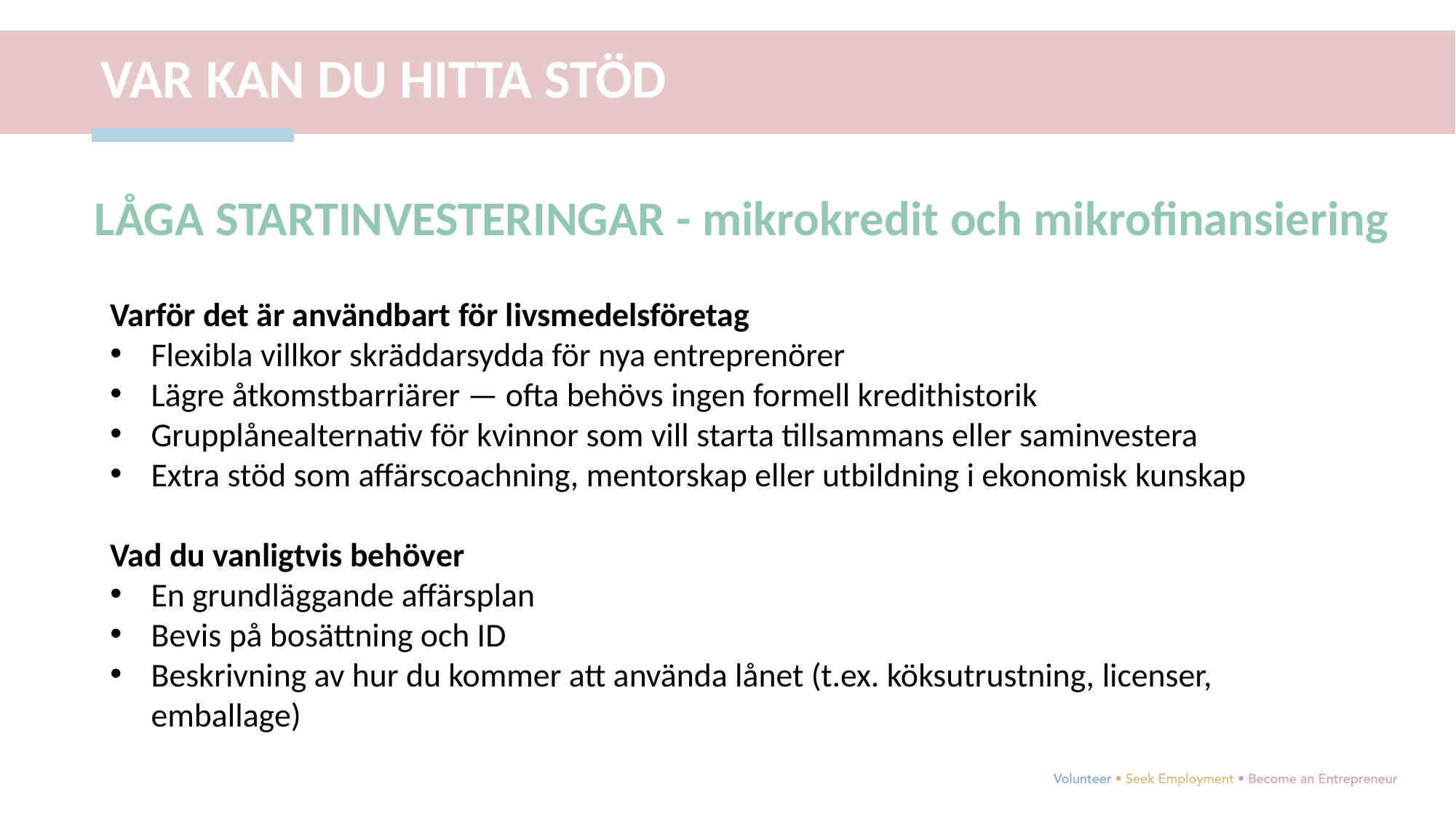

VAR KAN DU HITTA STÖD
LÅGA STARTINVESTERINGAR - mikrokredit och mikrofinansiering
Varför det är användbart för livsmedelsföretag
Flexibla villkor skräddarsydda för nya entreprenörer
Lägre åtkomstbarriärer — ofta behövs ingen formell kredithistorik
Grupplånealternativ för kvinnor som vill starta tillsammans eller saminvestera
Extra stöd som affärscoachning, mentorskap eller utbildning i ekonomisk kunskap

Vad du vanligtvis behöver
En grundläggande affärsplan
Bevis på bosättning och ID
Beskrivning av hur du kommer att använda lånet (t.ex. köksutrustning, licenser, emballage)